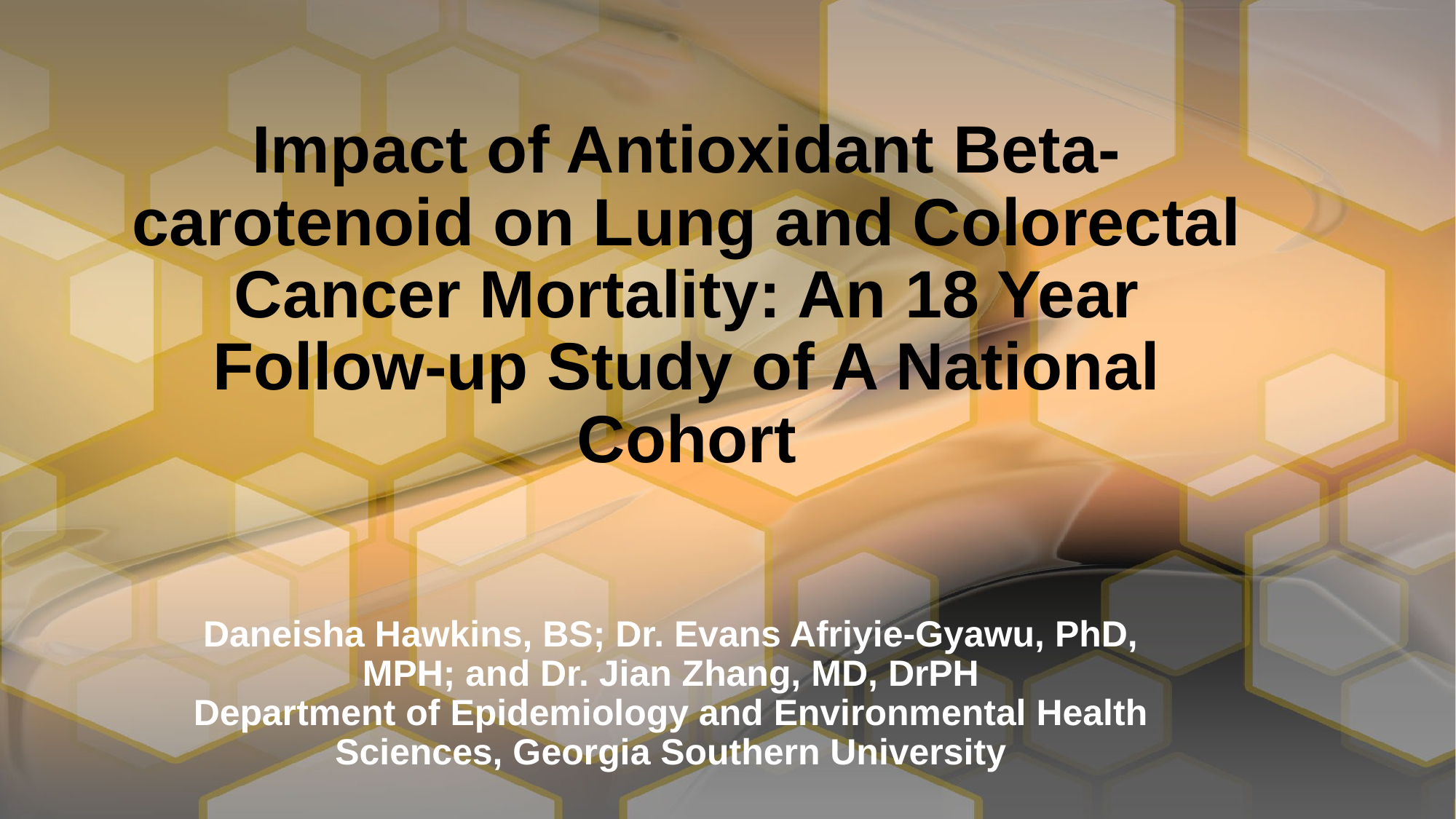

# Impact of Antioxidant Beta-carotenoid on Lung and Colorectal Cancer Mortality: An 18 Year Follow-up Study of A National Cohort
Daneisha Hawkins, BS; Dr. Evans Afriyie-Gyawu, PhD, MPH; and Dr. Jian Zhang, MD, DrPH
Department of Epidemiology and Environmental Health Sciences, Georgia Southern University